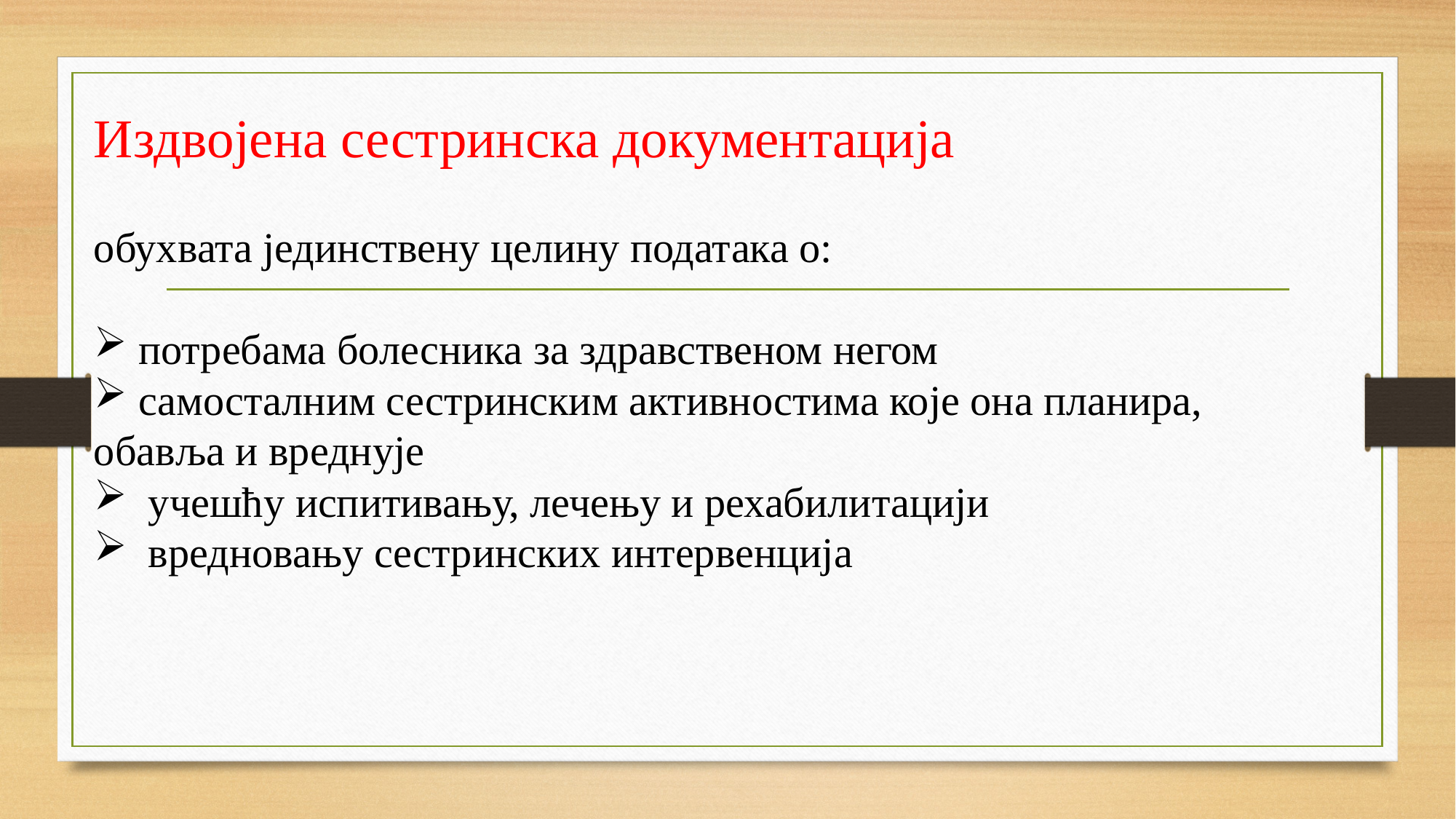

Издвојена сестринска документација

обухвата јединствену целину података о:

 потребама болесника за здравственом негом
 самосталним сестринским активностима које она планира,
обавља и вреднује
учешћу испитивању, лечењу и рехабилитацији
вредновању сестринских интервенција